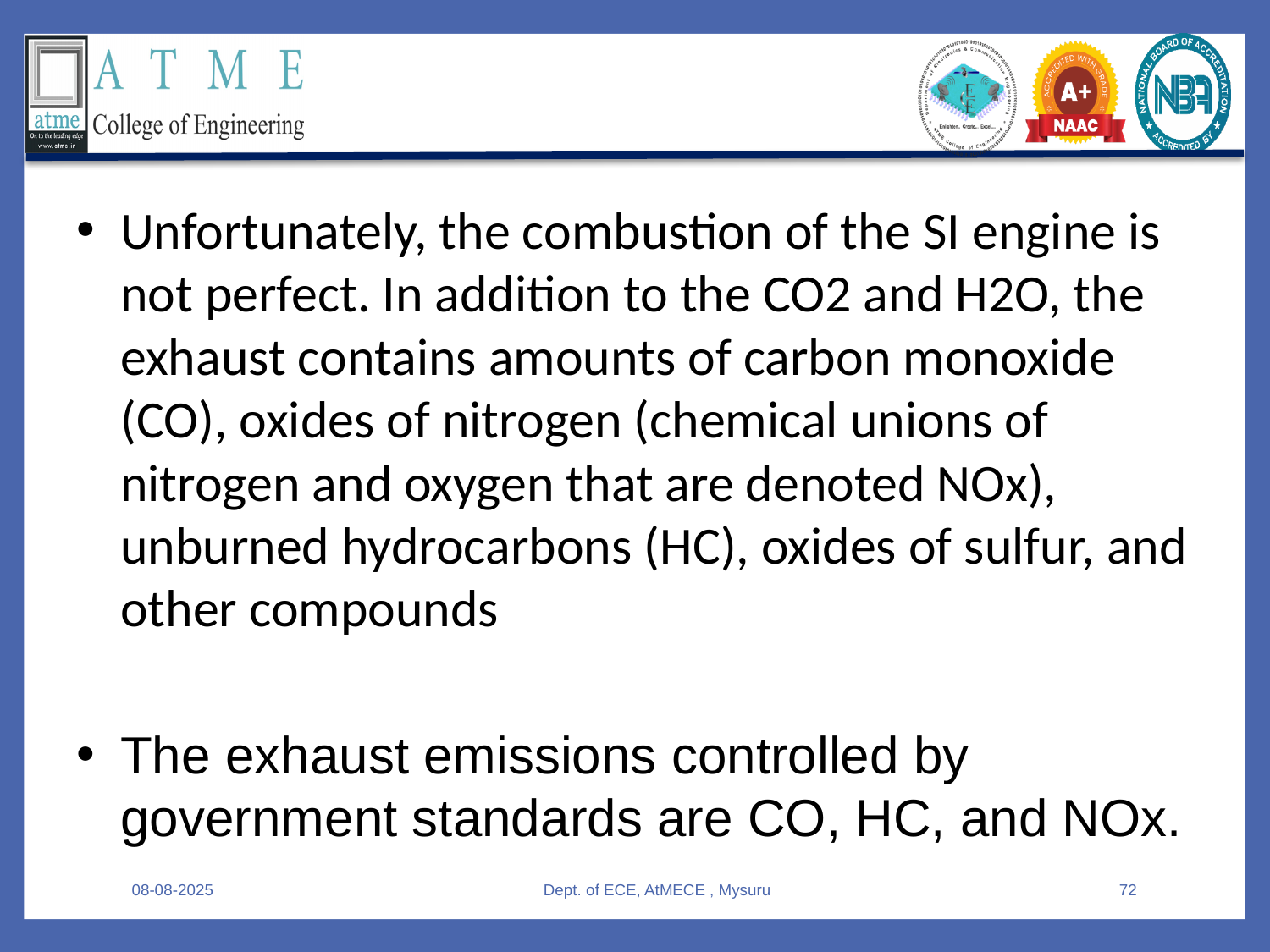

Unfortunately, the combustion of the SI engine is not perfect. In addition to the CO2 and H2O, the exhaust contains amounts of carbon monoxide (CO), oxides of nitrogen (chemical unions of nitrogen and oxygen that are denoted NOx), unburned hydrocarbons (HC), oxides of sulfur, and other compounds

The exhaust emissions controlled by government standards are CO, HC, and NOx.
08-08-2025
Dept. of ECE, AtMECE , Mysuru
72